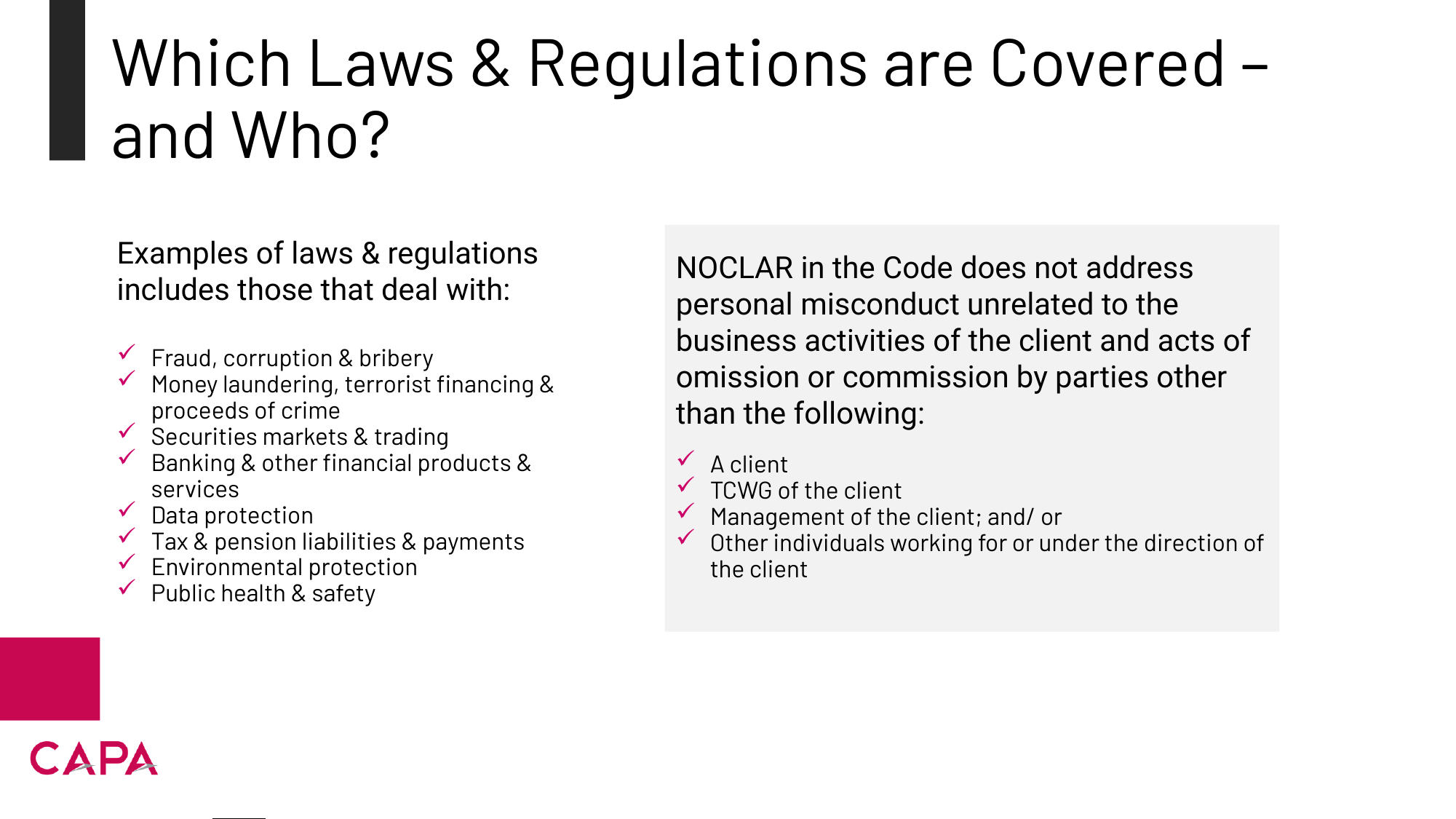

# Which Laws & Regulations are Covered – and Who?
NOCLAR in the Code does not address personal misconduct unrelated to the business activities of the client and acts of omission or commission by parties other than the following:

A client
TCWG of the client
Management of the client; and/ or
Other individuals working for or under the direction of the client

Examples of laws & regulations includes those that deal with:

Fraud, corruption & bribery
Money laundering, terrorist financing & proceeds of crime
Securities markets & trading
Banking & other financial products & services
Data protection
Tax & pension liabilities & payments
Environmental protection
Public health & safety
|  |  |
| --- | --- |